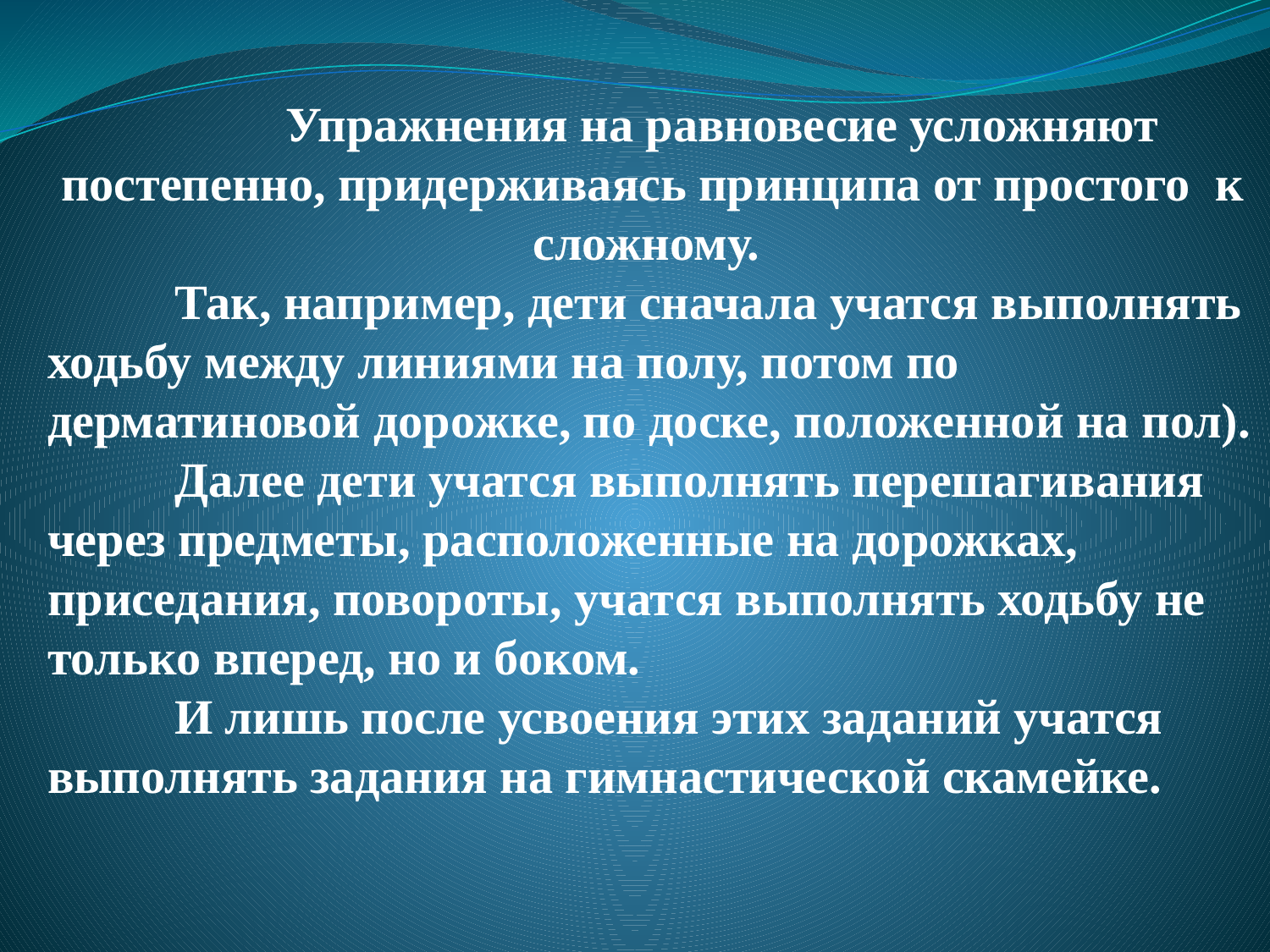

Упражнения на равновесие усложняют постепенно, придерживаясь принципа от простого  к сложному.
	Так, например, дети сначала учатся выполнять ходьбу между линиями на полу, потом по дерматиновой дорожке, по доске, положенной на пол). 	Далее дети учатся выполнять перешагивания через предметы, расположенные на дорожках, приседания, повороты, учатся выполнять ходьбу не только вперед, но и боком.
	И лишь после усвоения этих заданий учатся выполнять задания на гимнастической скамейке.